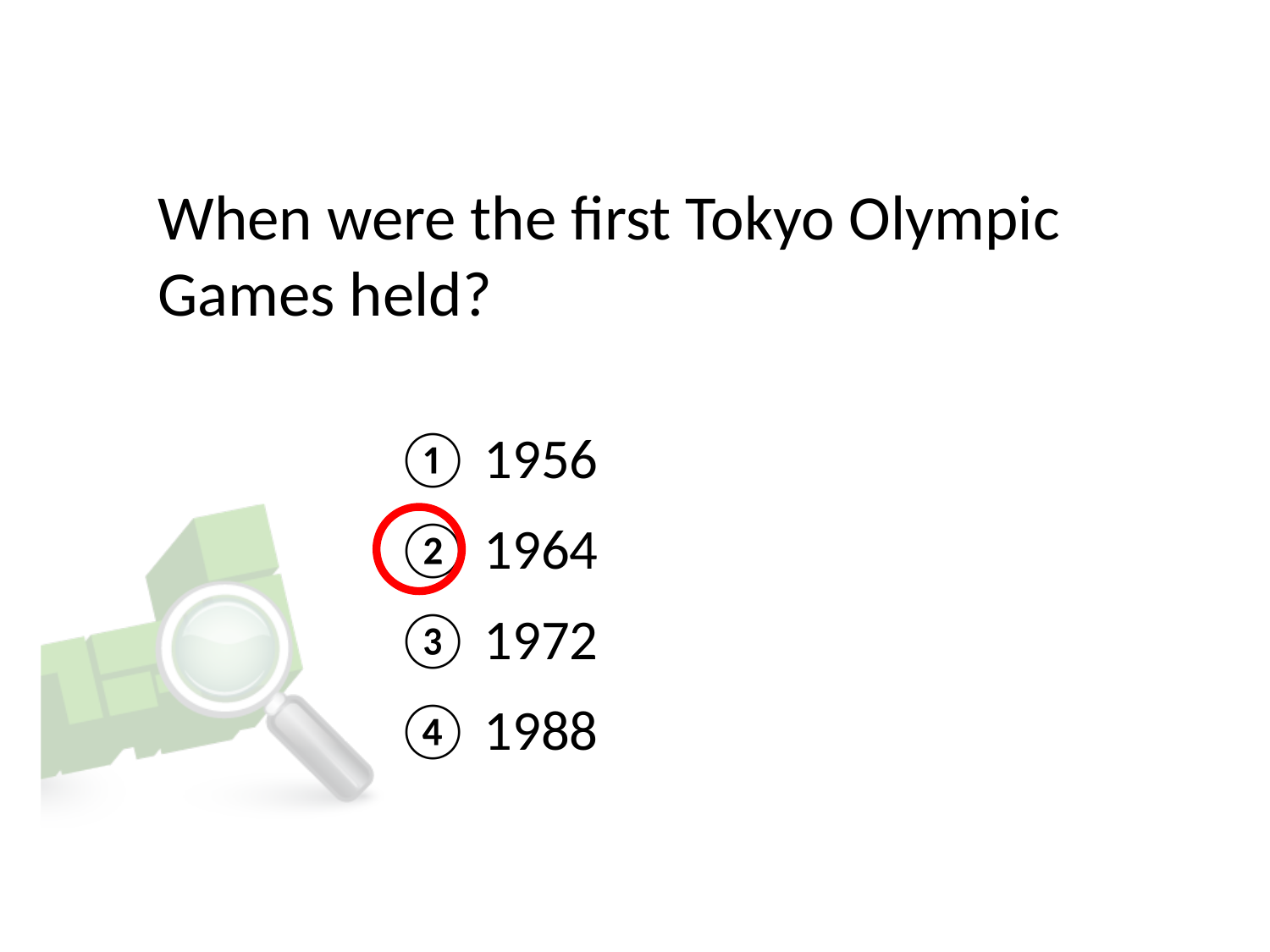

# When were the first Tokyo Olympic Games held?
① 1956
② 1964
③ 1972
④ 1988